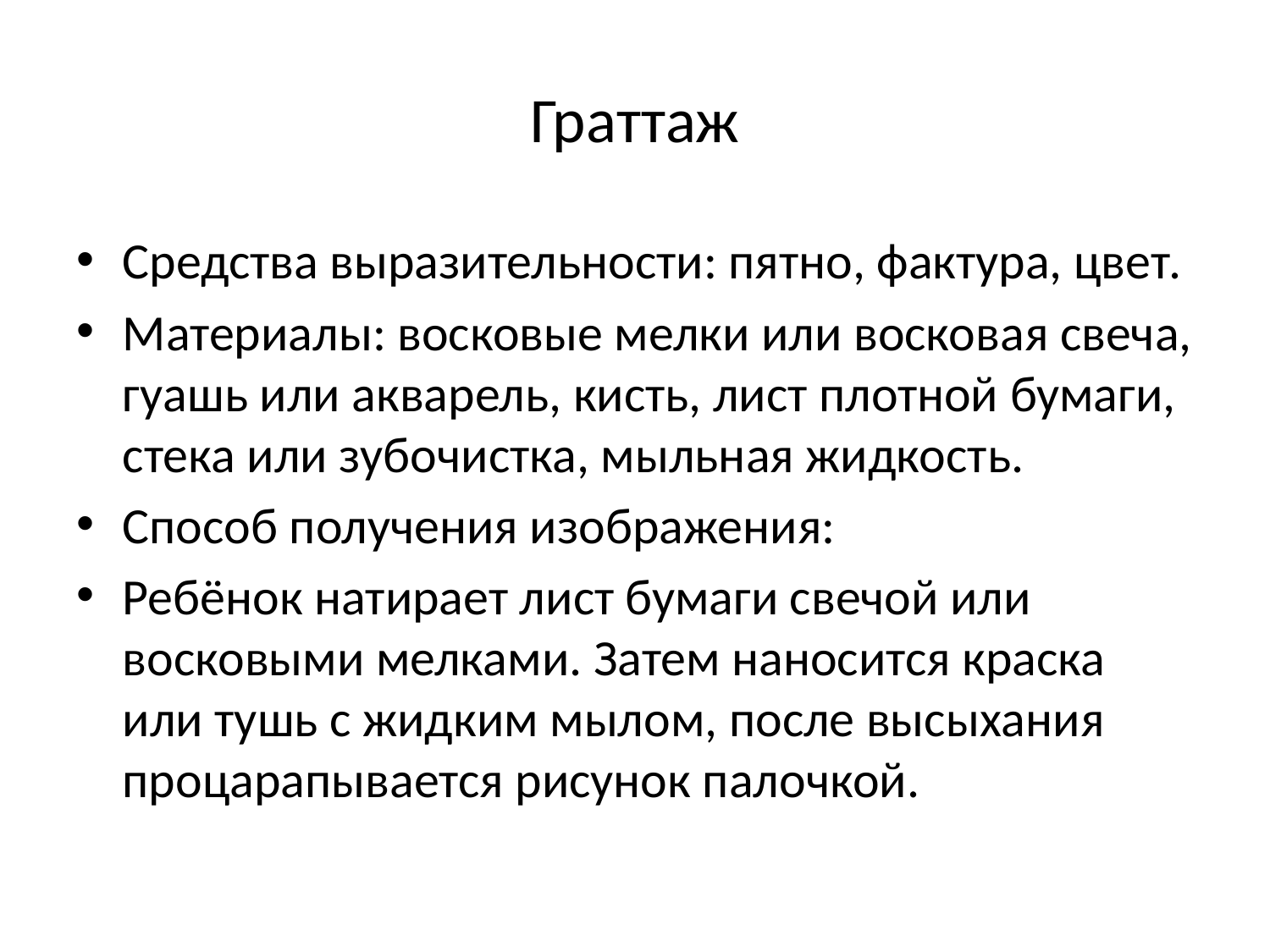

# Граттаж
Средства выразительности: пятно, фактура, цвет.
Материалы: восковые мелки или восковая свеча, гуашь или акварель, кисть, лист плотной бумаги, стека или зубочистка, мыльная жидкость.
Способ получения изображения:
Ребёнок натирает лист бумаги свечой или восковыми мелками. Затем наносится краска или тушь с жидким мылом, после высыхания процарапывается рисунок палочкой.